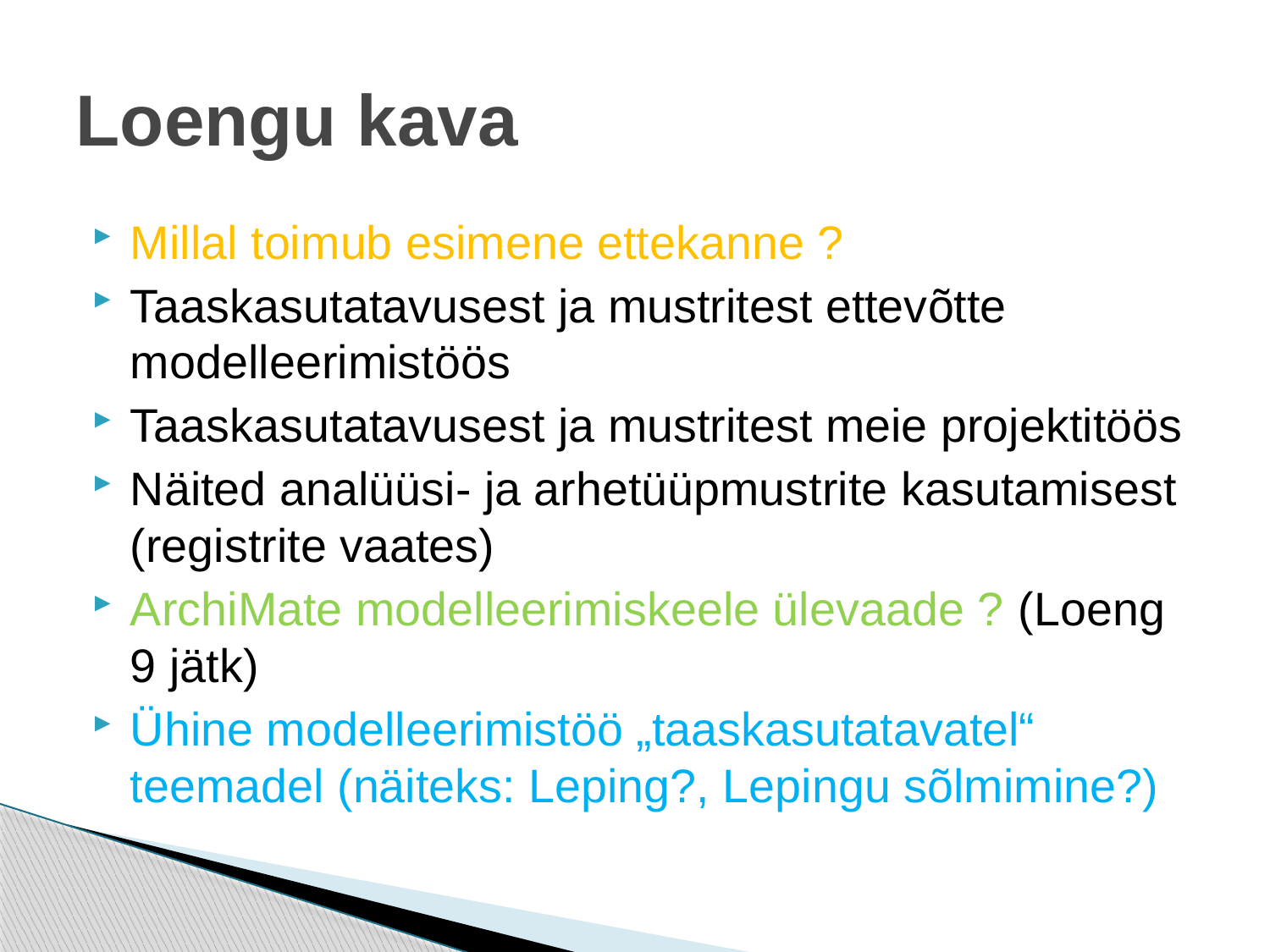

# Loengu kava
Millal toimub esimene ettekanne ?
Taaskasutatavusest ja mustritest ettevõtte modelleerimistöös
Taaskasutatavusest ja mustritest meie projektitöös
Näited analüüsi- ja arhetüüpmustrite kasutamisest (registrite vaates)
ArchiMate modelleerimiskeele ülevaade ? (Loeng 9 jätk)
Ühine modelleerimistöö „taaskasutatavatel“ teemadel (näiteks: Leping?, Lepingu sõlmimine?)